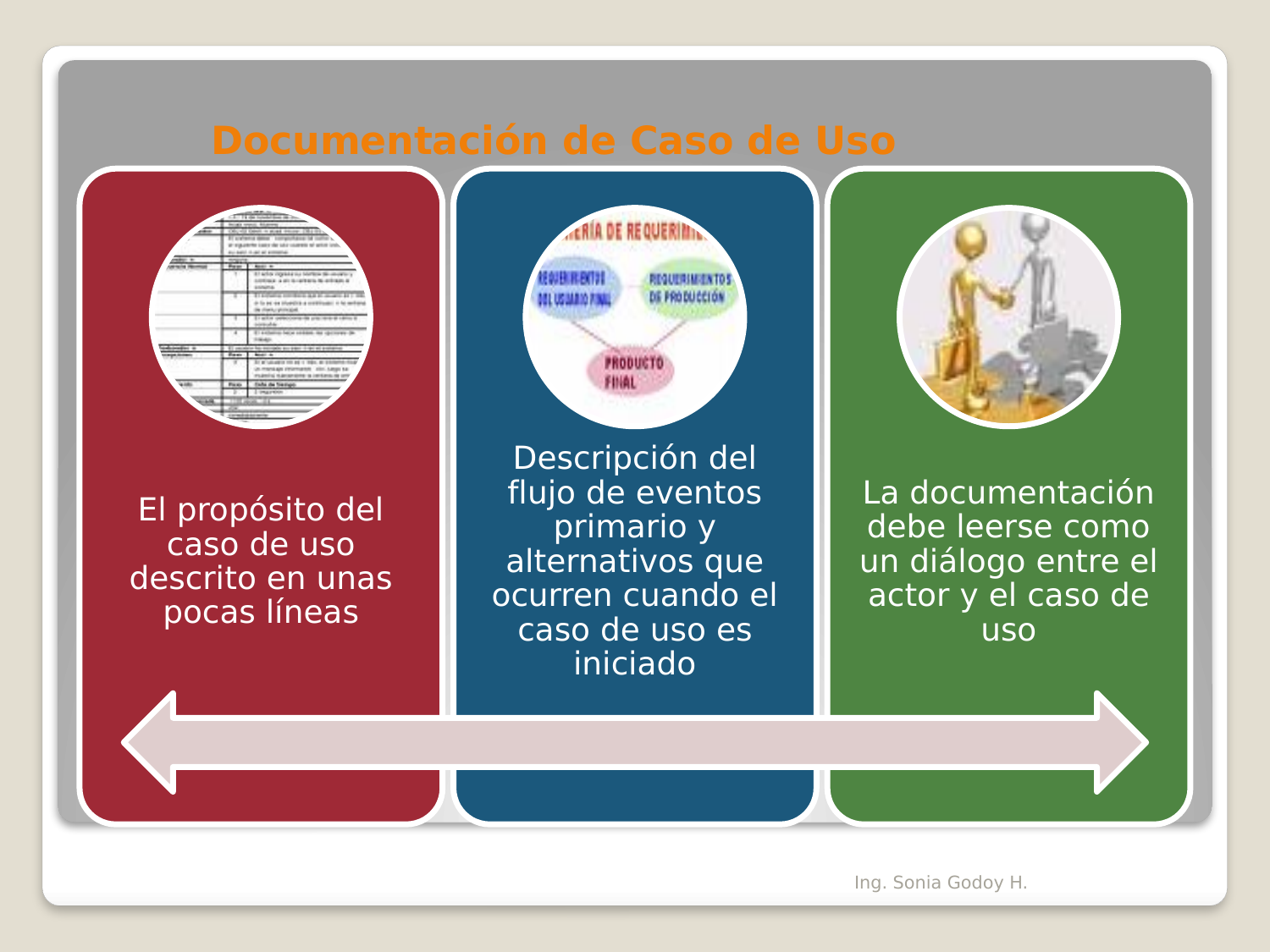

# Documentación de Caso de Uso
El propósito del caso de uso descrito en unas pocas líneas
Descripción del flujo de eventos primario y alternativos que ocurren cuando el caso de uso es iniciado
La documentación debe leerse como un diálogo entre el actor y el caso de uso
Ing. Sonia Godoy H.